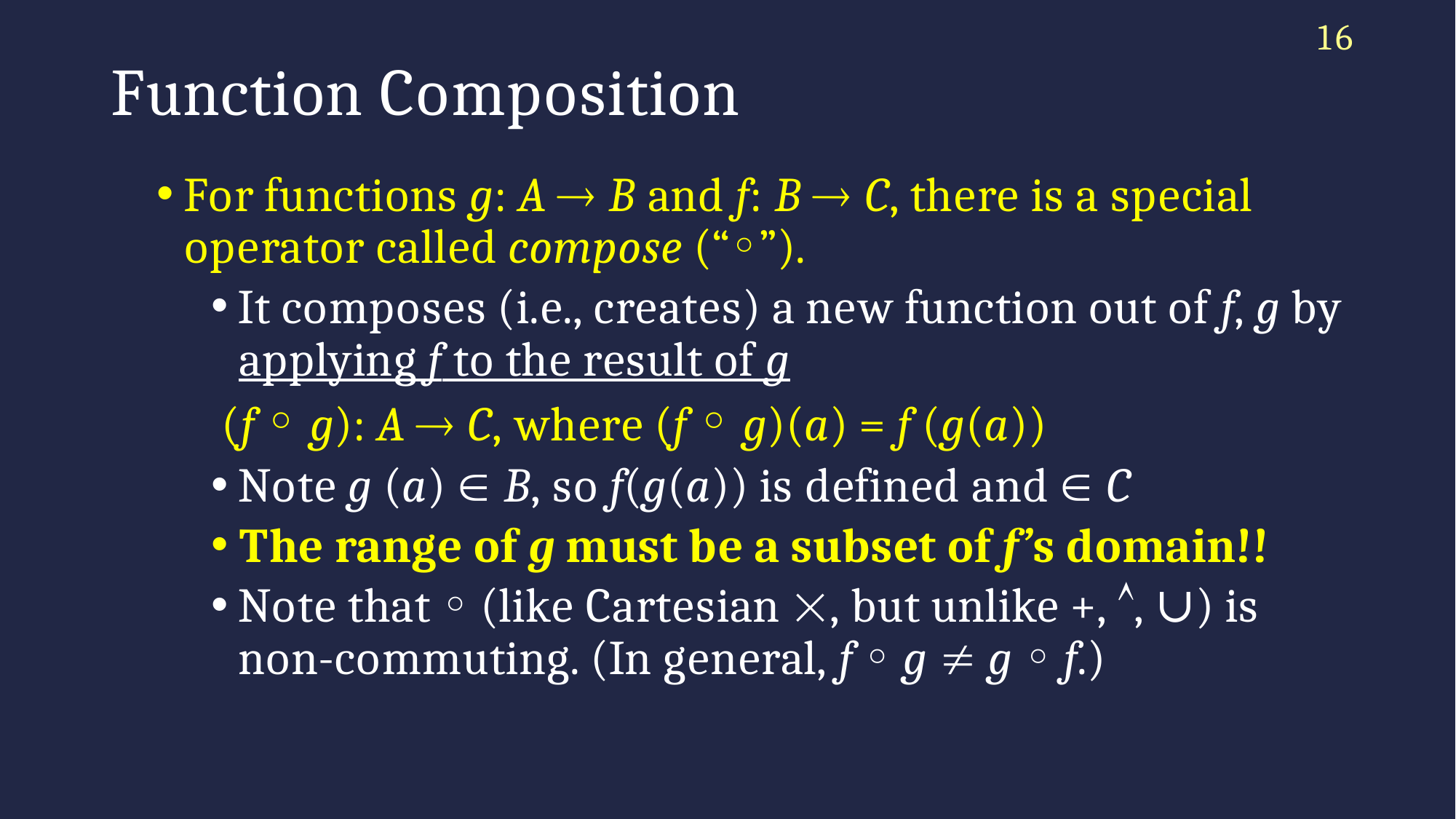

16
# Function Composition
For functions g: A → B and f: B → C, there is a special operator called compose (“◦”).
It composes (i.e., creates) a new function out of f, g by applying f to the result of g
 (f ◦ g): A → C, where (f ◦ g)(a) = f (g(a))
Note g (a) ∈ B, so f(g(a)) is defined and ∈ C
The range of g must be a subset of f’s domain!!
Note that ◦ (like Cartesian ×, but unlike +, ∧, ∪) is
non-commuting. (In general, f ◦ g ≠ g ◦ f.)